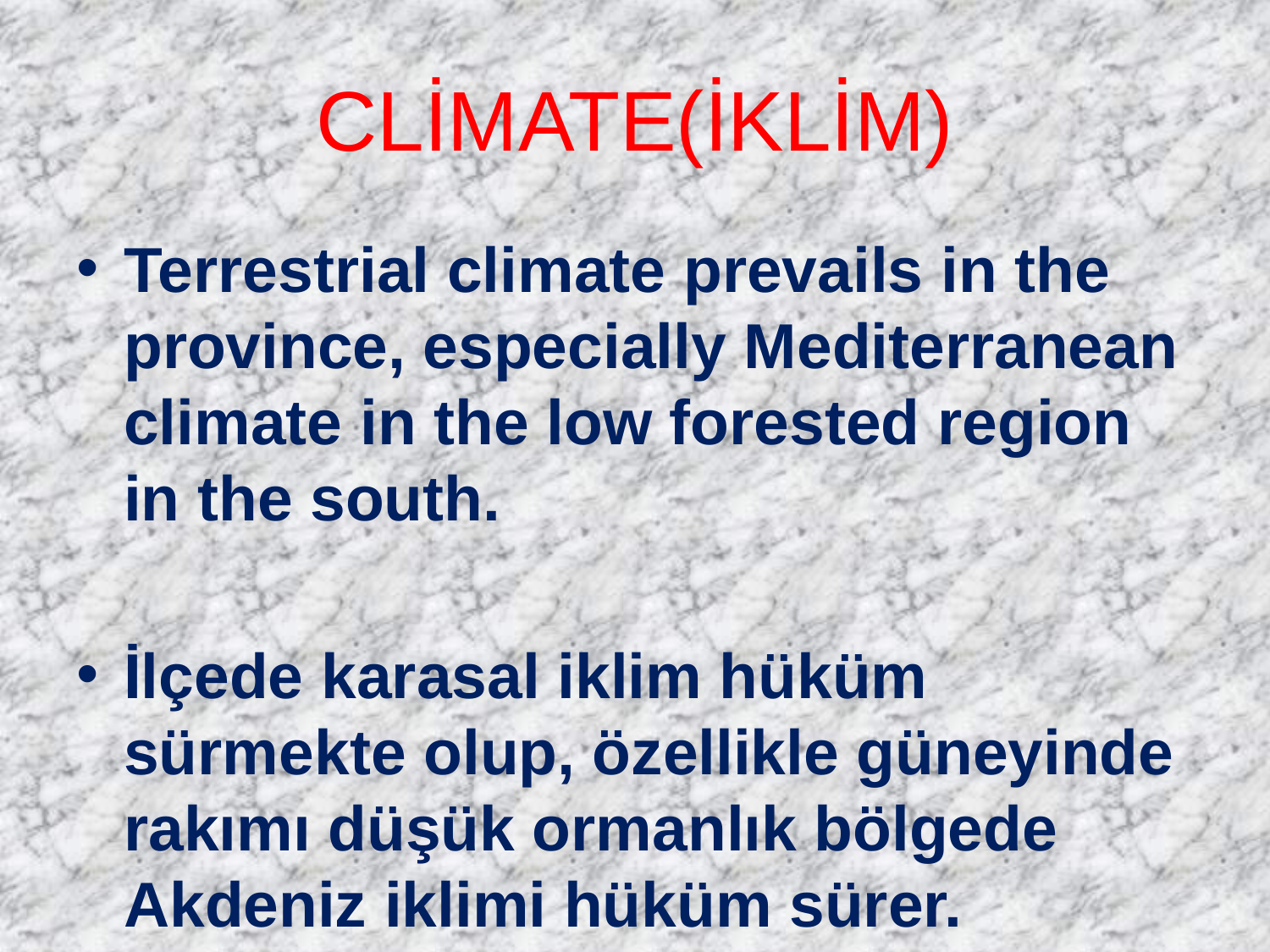

# CLİMATE(İKLİM)
Terrestrial climate prevails in the province, especially Mediterranean climate in the low forested region in the south.

İlçede karasal iklim hüküm sürmekte olup, özellikle güneyinde rakımı düşük ormanlık bölgede Akdeniz iklimi hüküm sürer.